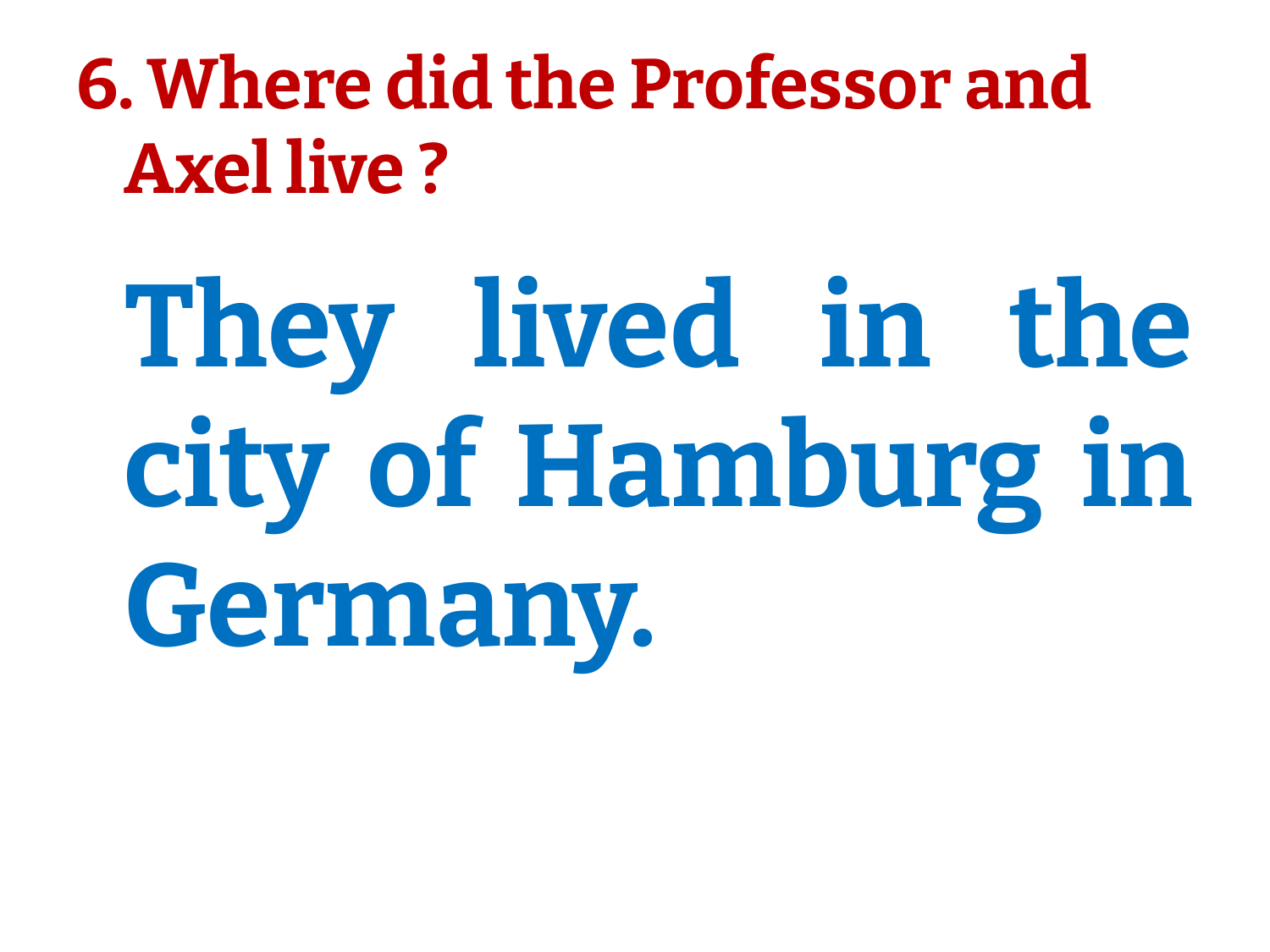

6. Where did the Professor and Axel live ?

	They lived in the city of Hamburg in Germany.